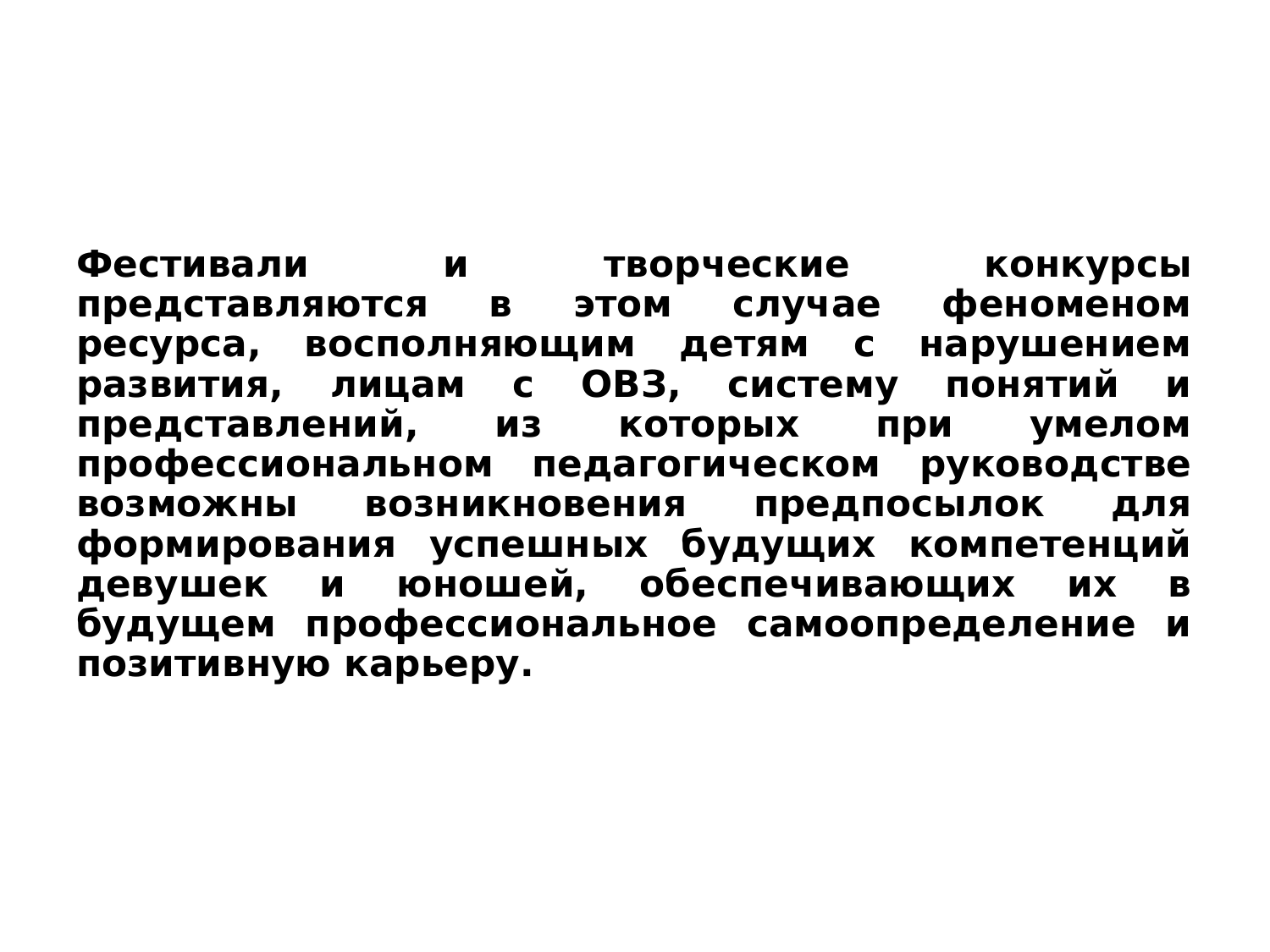

Фестивали и творческие конкурсы представляются в этом случае феноменом ресурса, восполняющим детям с нарушением развития, лицам с ОВЗ, систему понятий и представлений, из которых при умелом профессиональном педагогическом руководстве возможны возникновения предпосылок для формирования успешных будущих компетенций девушек и юношей, обеспечивающих их в будущем профессиональное самоопределение и позитивную карьеру.